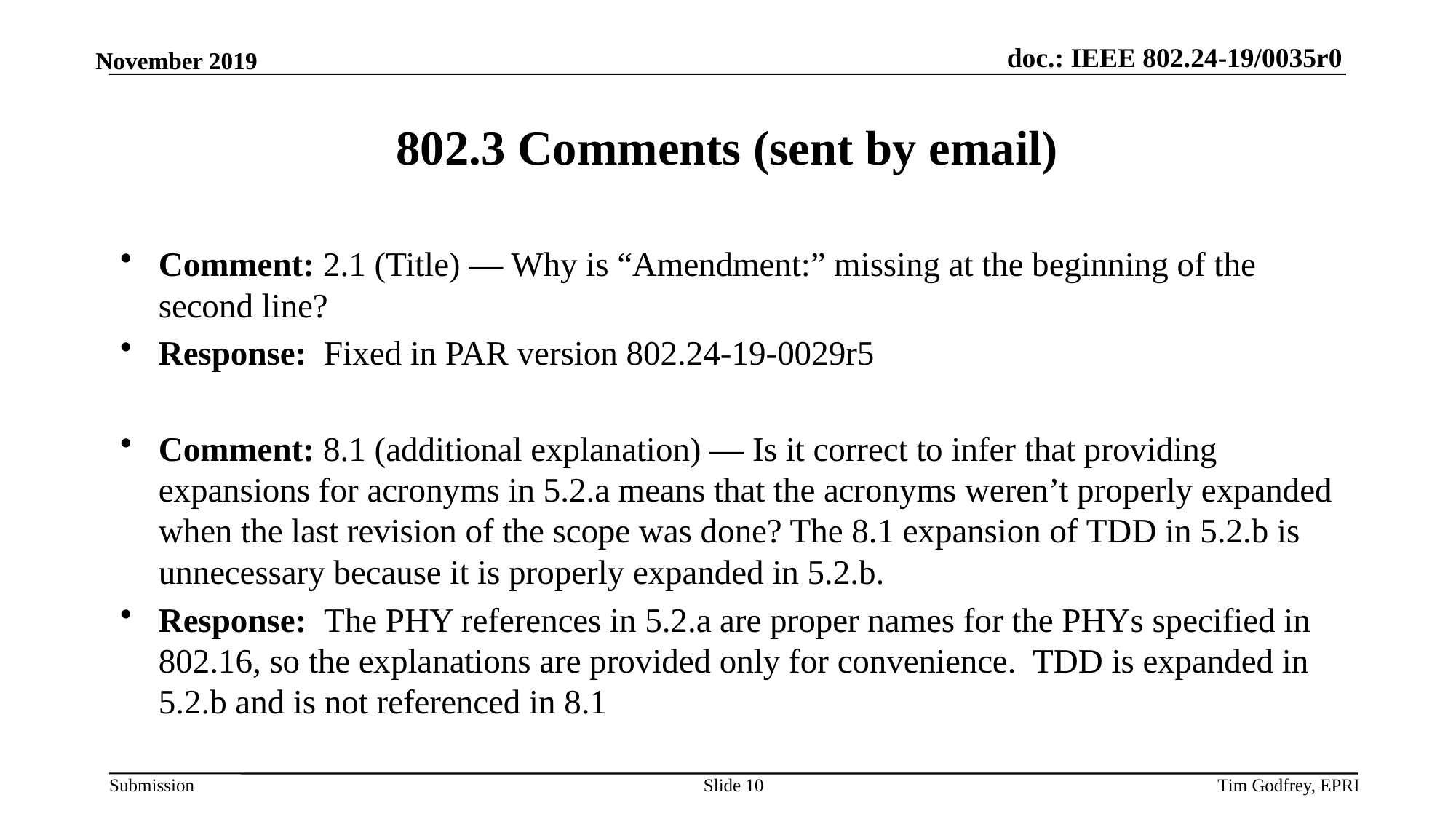

# 802.3 Comments (sent by email)
Comment: 2.1 (Title) — Why is “Amendment:” missing at the beginning of the second line?
Response:  Fixed in PAR version 802.24-19-0029r5

Comment: 8.1 (additional explanation) — Is it correct to infer that providing expansions for acronyms in 5.2.a means that the acronyms weren’t properly expanded when the last revision of the scope was done? The 8.1 expansion of TDD in 5.2.b is unnecessary because it is properly expanded in 5.2.b.
Response:  The PHY references in 5.2.a are proper names for the PHYs specified in 802.16, so the explanations are provided only for convenience.  TDD is expanded in 5.2.b and is not referenced in 8.1
Slide 10
Tim Godfrey, EPRI